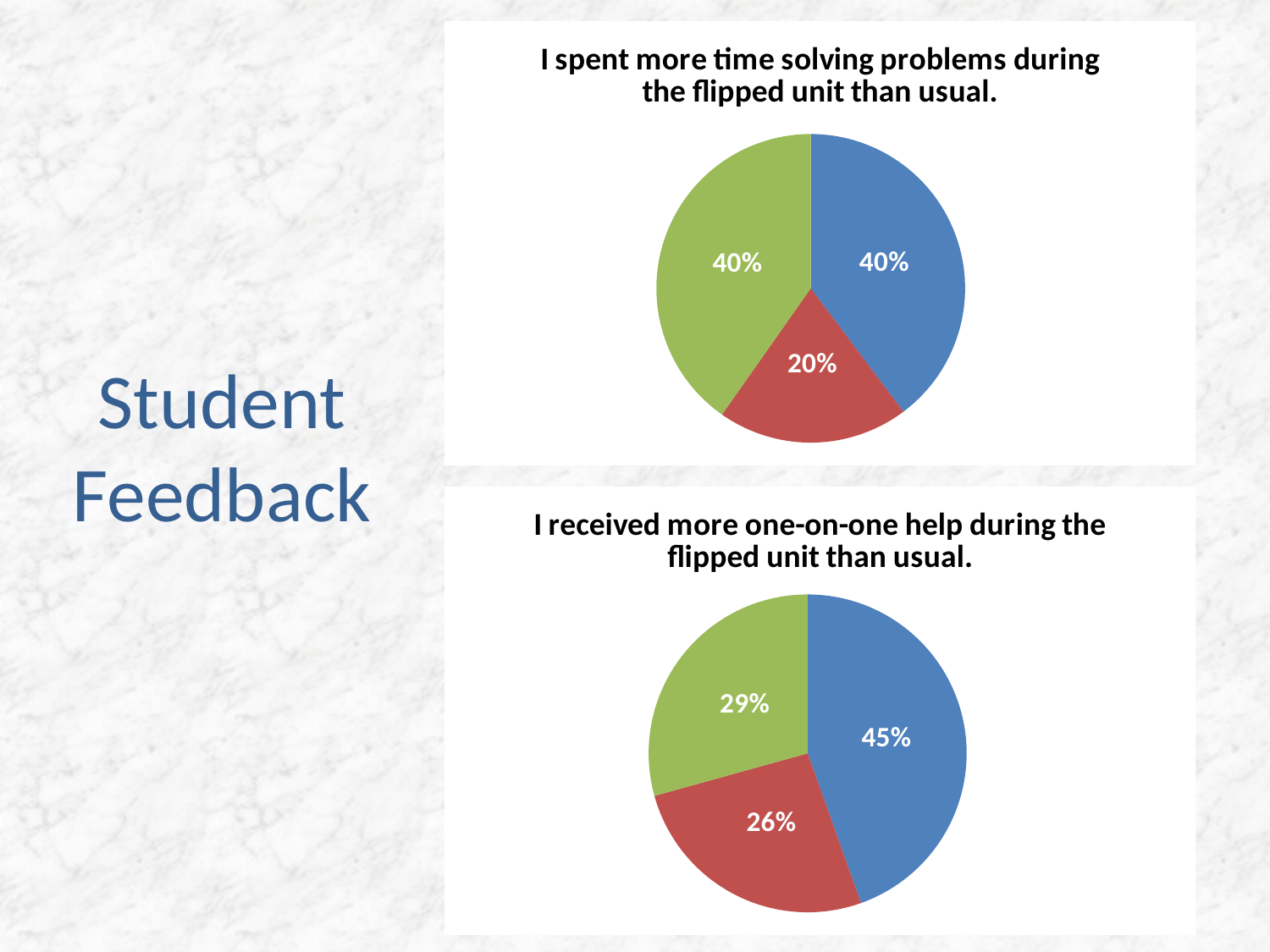

### Chart:

| Category | I spent more time solving problems during the flipped unit than usual. |
|---|---|
# Student Feedback

### Chart:

| Category | I received more one-on-one help during the flipped unit than usual. |
|---|---|